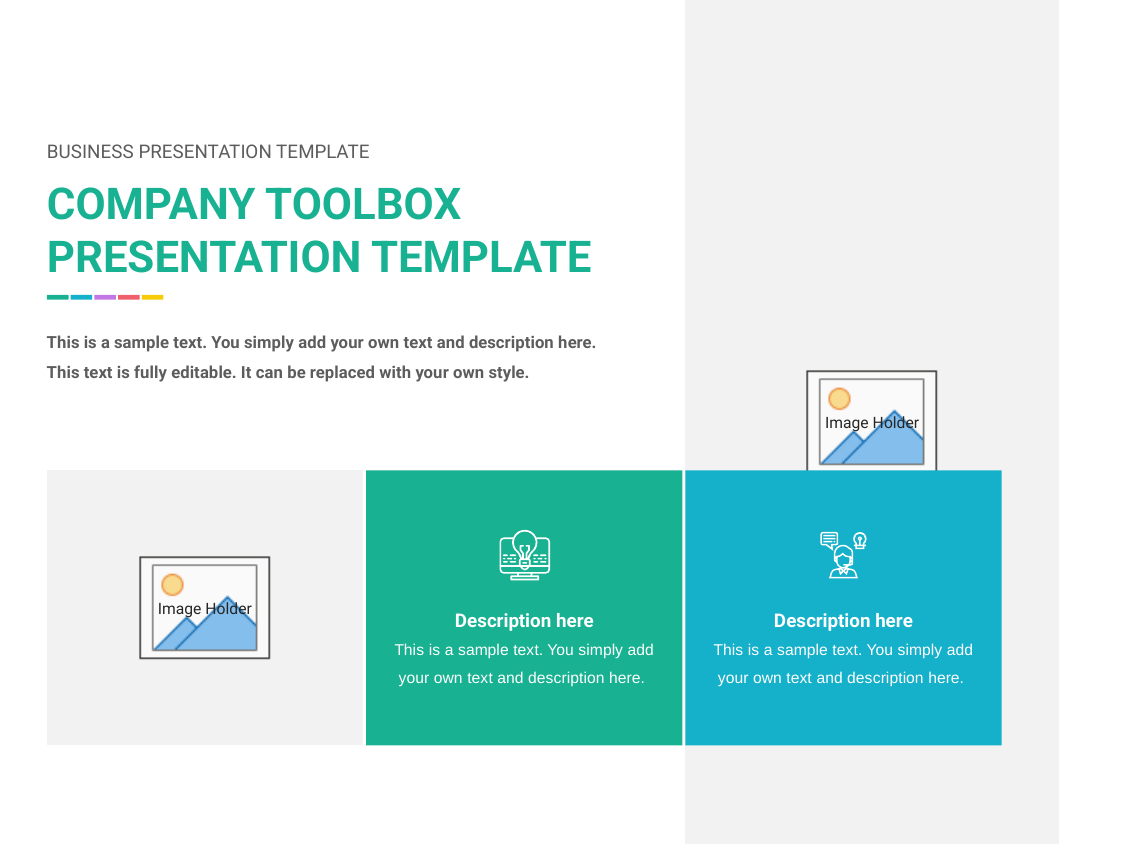

BUSINESS PRESENTATION TEMPLATE
COMPANY TOOLBOX PRESENTATION TEMPLATE

This is a sample text. You simply add your own text and description here. This text is fully editable. It can be replaced with your own style.

Description here
This is a sample text. You simply add your own text and description here.
Description here
This is a sample text. You simply add your own text and description here.